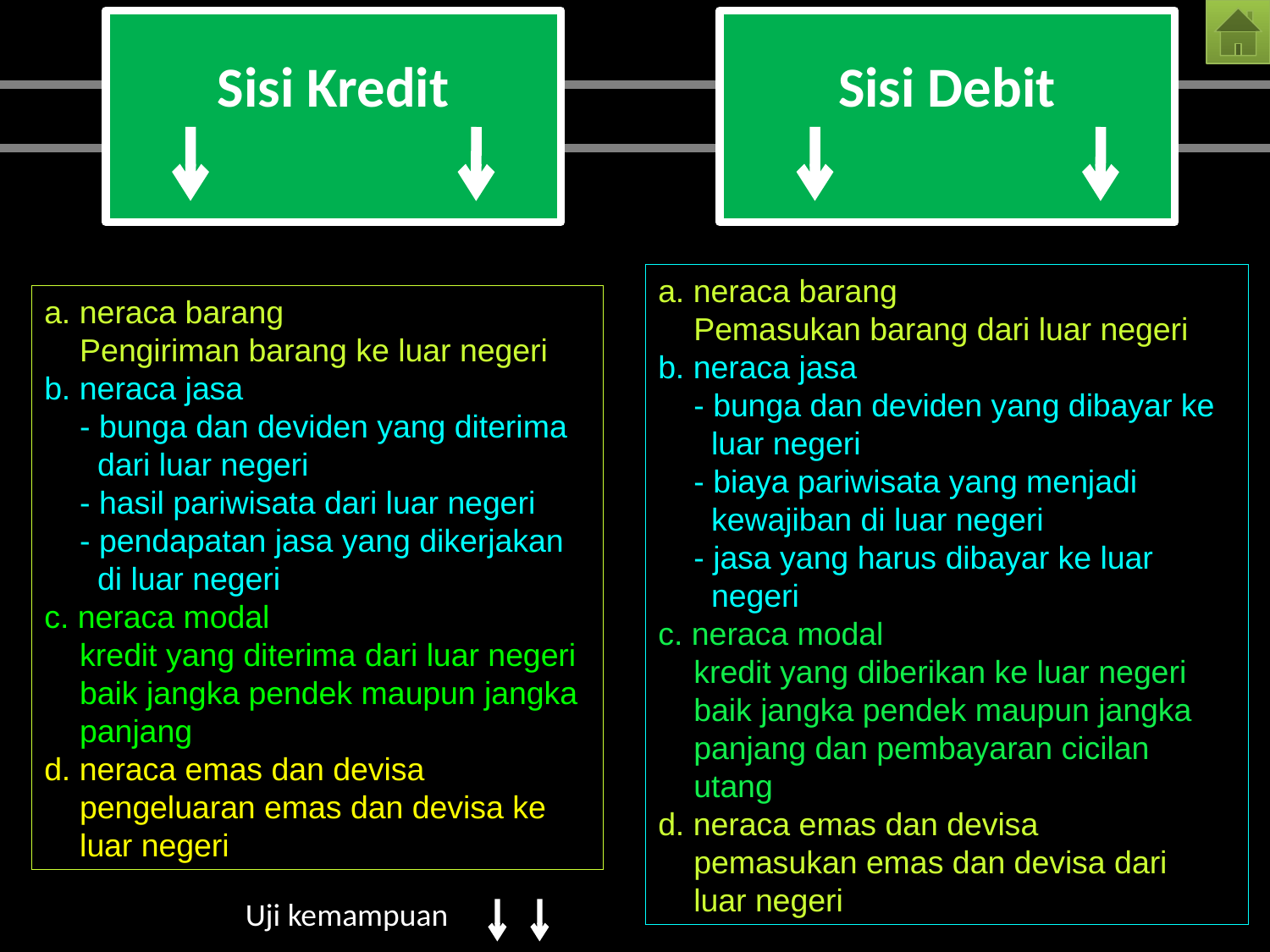

Sisi Kredit

Sisi Debit

a. neraca barang
    Pemasukan barang dari luar negeri
b. neraca jasa
    - bunga dan deviden yang dibayar ke
      luar negeri
    - biaya pariwisata yang menjadi
      kewajiban di luar negeri
    - jasa yang harus dibayar ke luar
      negeri
c. neraca modal
    kredit yang diberikan ke luar negeri
    baik jangka pendek maupun jangka
    panjang dan pembayaran cicilan
    utang
d. neraca emas dan devisa
    pemasukan emas dan devisa dari
    luar negeri
a. neraca barang
    Pengiriman barang ke luar negeri
b. neraca jasa
    - bunga dan deviden yang diterima
      dari luar negeri
    - hasil pariwisata dari luar negeri
    - pendapatan jasa yang dikerjakan
      di luar negeri
c. neraca modal
    kredit yang diterima dari luar negeri
    baik jangka pendek maupun jangka
    panjang
d. neraca emas dan devisa
    pengeluaran emas dan devisa ke
    luar negeri
Uji kemampuan